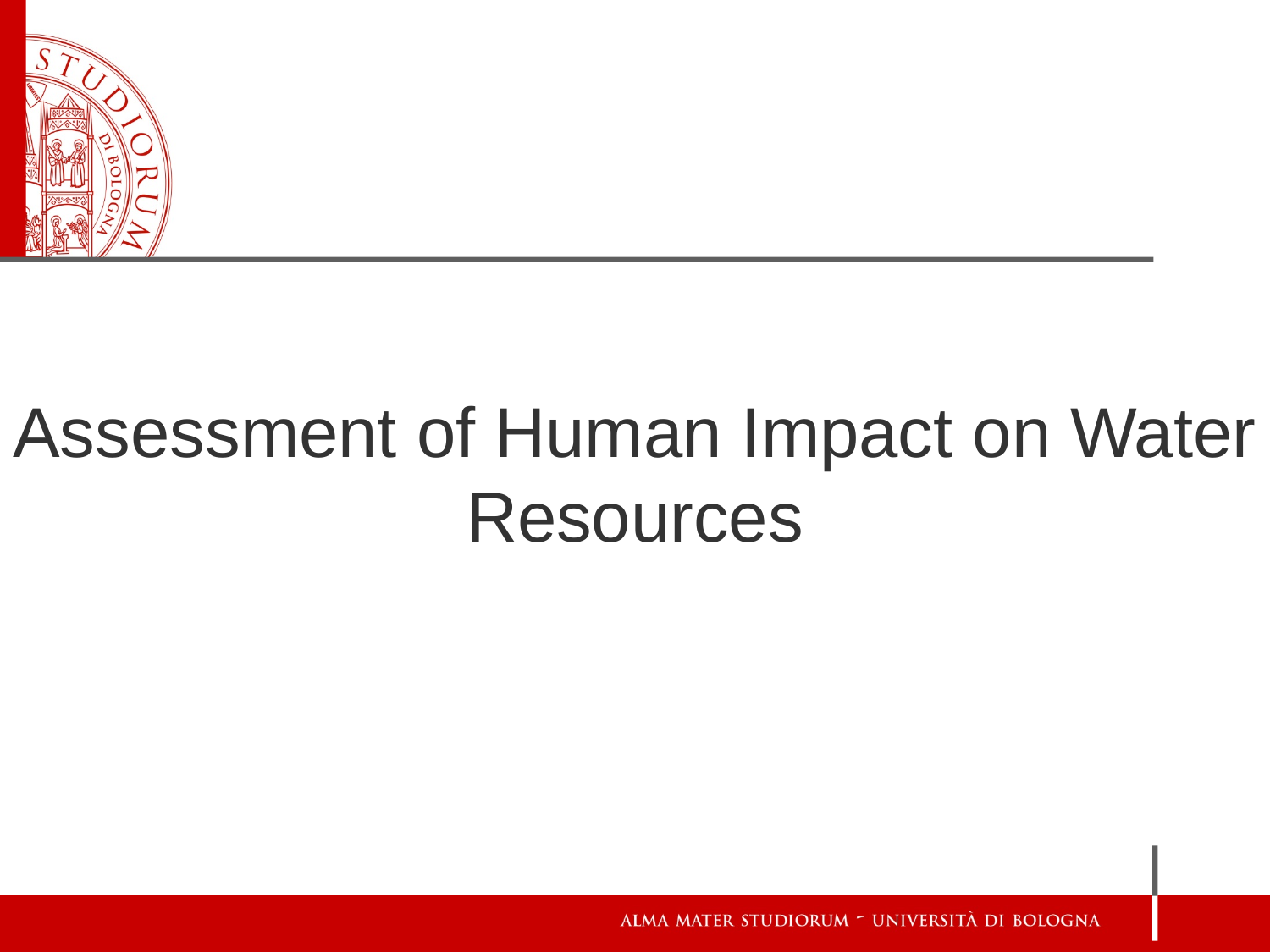

Assessment of Human Impact on Water Resources